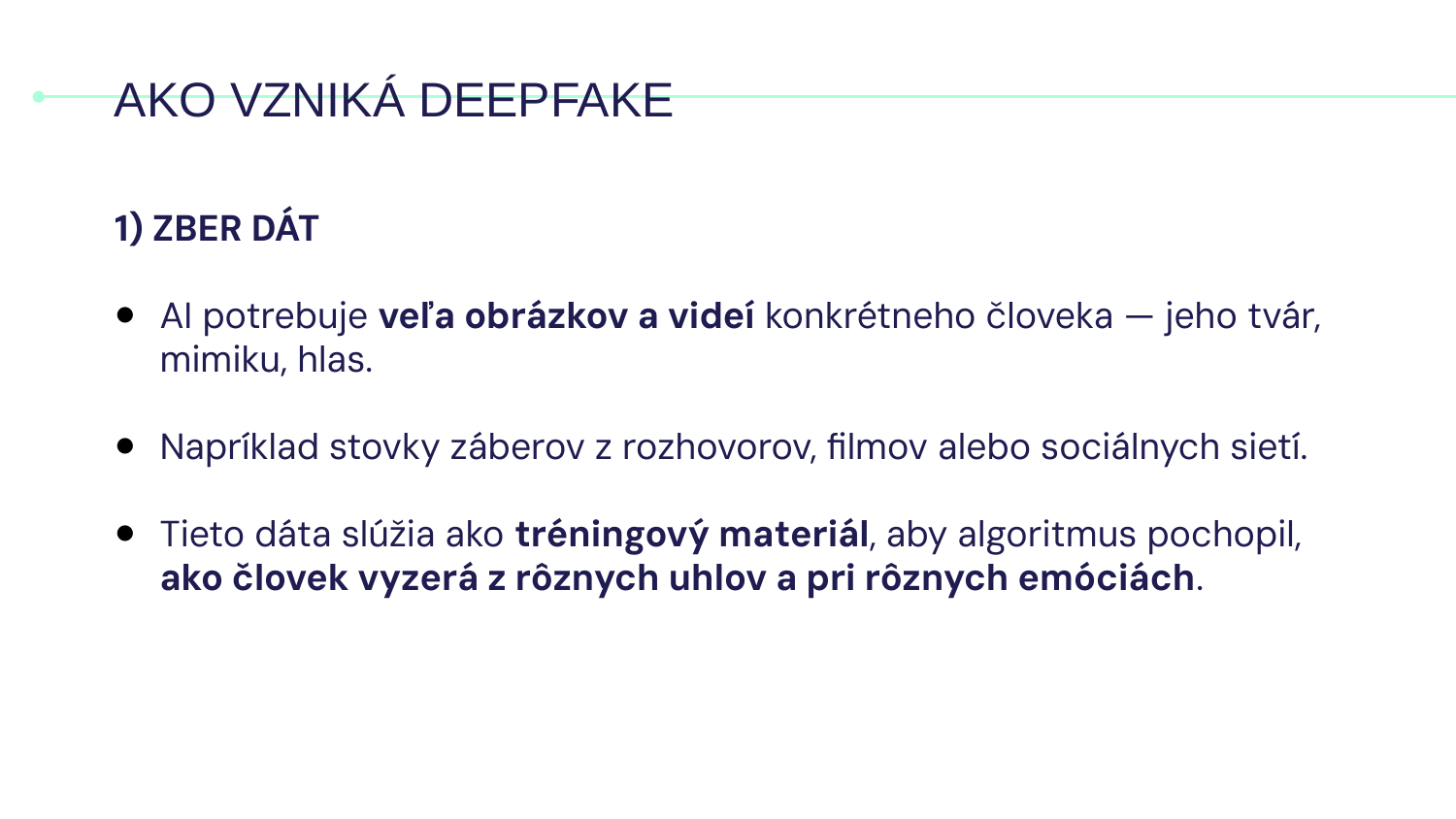

# AKO VZNIKÁ DEEPFAKE
1) ZBER DÁT
AI potrebuje veľa obrázkov a videí konkrétneho človeka — jeho tvár, mimiku, hlas.
Napríklad stovky záberov z rozhovorov, filmov alebo sociálnych sietí.
Tieto dáta slúžia ako tréningový materiál, aby algoritmus pochopil, ako človek vyzerá z rôznych uhlov a pri rôznych emóciách.